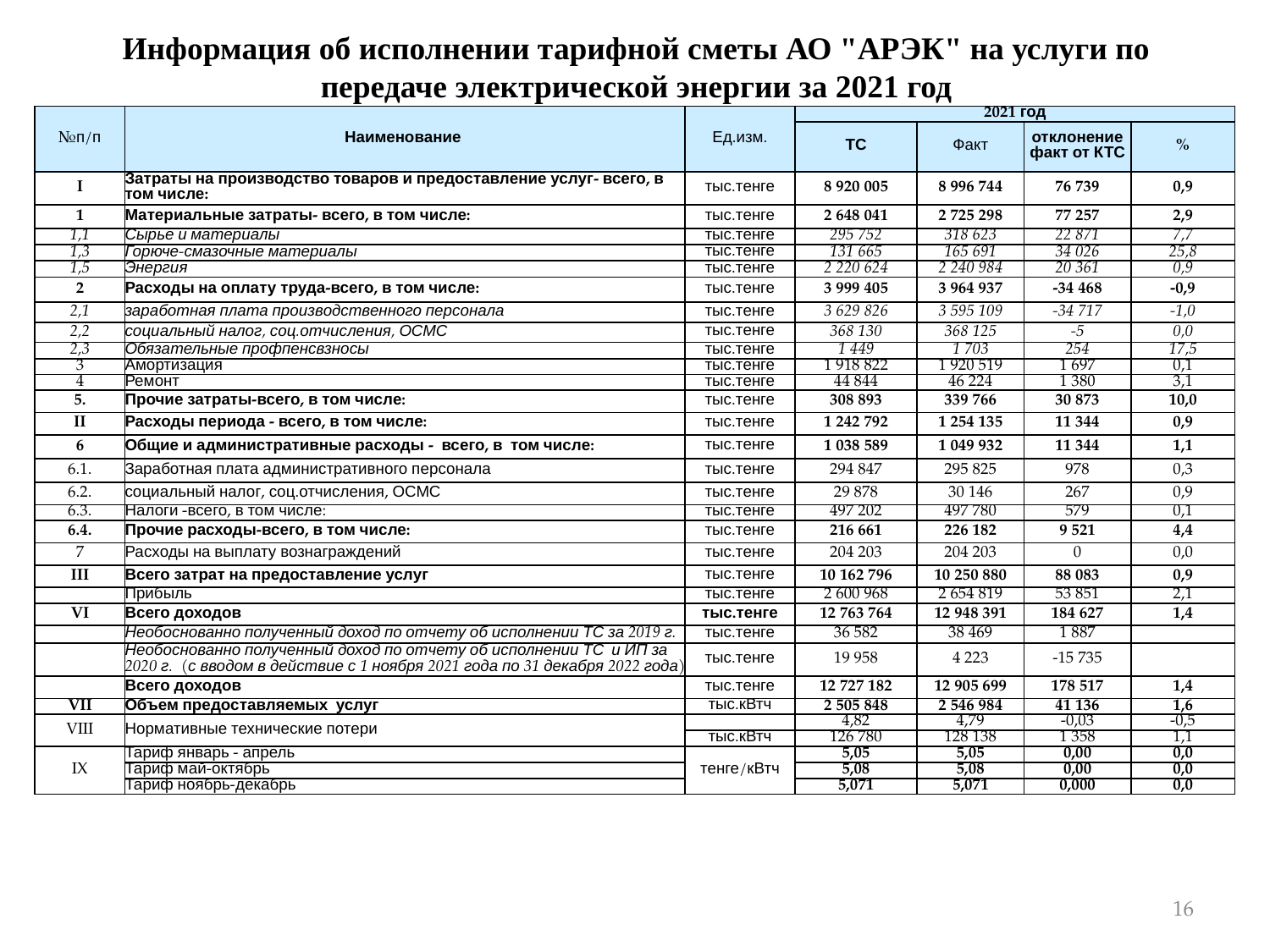

# Информация об исполнении тарифной сметы АО "АРЭК" на услуги по передаче электрической энергии за 2021 год
| №п/п | Наименование | Ед.изм. | 2021 год |  |  |  |
| --- | --- | --- | --- | --- | --- | --- |
|  |  |  | ТС | Факт | отклонение факт от КТС | % |
| I | Затраты на производство товаров и предоставление услуг- всего, в том числе: | тыс.тенге | 8 920 005 | 8 996 744 | 76 739 | 0,9 |
| 1 | Материальные затраты- всего, в том числе: | тыс.тенге | 2 648 041 | 2 725 298 | 77 257 | 2,9 |
| 1,1 | Сырье и материалы | тыс.тенге | 295 752 | 318 623 | 22 871 | 7,7 |
| 1,3 | Горюче-смазочные материалы | тыс.тенге | 131 665 | 165 691 | 34 026 | 25,8 |
| 1,5 | Энергия | тыс.тенге | 2 220 624 | 2 240 984 | 20 361 | 0,9 |
| 2 | Расходы на оплату труда-всего, в том числе: | тыс.тенге | 3 999 405 | 3 964 937 | -34 468 | -0,9 |
| 2,1 | заработная плата производственного персонала | тыс.тенге | 3 629 826 | 3 595 109 | -34 717 | -1,0 |
| 2,2 | социальный налог, соц.отчисления, ОСМС | тыс.тенге | 368 130 | 368 125 | -5 | 0,0 |
| 2,3 | Обязательные профпенсвзносы | тыс.тенге | 1 449 | 1 703 | 254 | 17,5 |
| 3 | Амортизация | тыс.тенге | 1 918 822 | 1 920 519 | 1 697 | 0,1 |
| 4 | Ремонт | тыс.тенге | 44 844 | 46 224 | 1 380 | 3,1 |
| 5. | Прочие затраты-всего, в том числе: | тыс.тенге | 308 893 | 339 766 | 30 873 | 10,0 |
| II | Расходы периода - всего, в том числе: | тыс.тенге | 1 242 792 | 1 254 135 | 11 344 | 0,9 |
| 6 | Общие и административные расходы - всего, в том числе: | тыс.тенге | 1 038 589 | 1 049 932 | 11 344 | 1,1 |
| 6.1. | Заработная плата административного персонала | тыс.тенге | 294 847 | 295 825 | 978 | 0,3 |
| 6.2. | социальный налог, соц.отчисления, ОСМС | тыс.тенге | 29 878 | 30 146 | 267 | 0,9 |
| 6.3. | Налоги -всего, в том числе: | тыс.тенге | 497 202 | 497 780 | 579 | 0,1 |
| 6.4. | Прочие расходы-всего, в том числе: | тыс.тенге | 216 661 | 226 182 | 9 521 | 4,4 |
| 7 | Расходы на выплату вознаграждений | тыс.тенге | 204 203 | 204 203 | 0 | 0,0 |
| III | Всего затрат на предоставление услуг | тыс.тенге | 10 162 796 | 10 250 880 | 88 083 | 0,9 |
|  | Прибыль | тыс.тенге | 2 600 968 | 2 654 819 | 53 851 | 2,1 |
| VI | Всего доходов | тыс.тенге | 12 763 764 | 12 948 391 | 184 627 | 1,4 |
|  | Необоснованно полученный доход по отчету об исполнении ТС за 2019 г. | тыс.тенге | 36 582 | 38 469 | 1 887 |  |
|  | Необоснованно полученный доход по отчету об исполнении ТС и ИП за 2020 г. (с вводом в действие с 1 ноября 2021 года по 31 декабря 2022 года) | тыс.тенге | 19 958 | 4 223 | -15 735 |  |
|  | Всего доходов | тыс.тенге | 12 727 182 | 12 905 699 | 178 517 | 1,4 |
| VII | Объем предоставляемых услуг | тыс.кВтч | 2 505 848 | 2 546 984 | 41 136 | 1,6 |
| VIII | Нормативные технические потери |  | 4,82 | 4,79 | -0,03 | -0,5 |
|  |  | тыс.кВтч | 126 780 | 128 138 | 1 358 | 1,1 |
| IX | Тариф январь - апрель | тенге/кВтч | 5,05 | 5,05 | 0,00 | 0,0 |
|  | Тариф май-октябрь |  | 5,08 | 5,08 | 0,00 | 0,0 |
|  | Тариф ноябрь-декабрь |  | 5,071 | 5,071 | 0,000 | 0,0 |
16